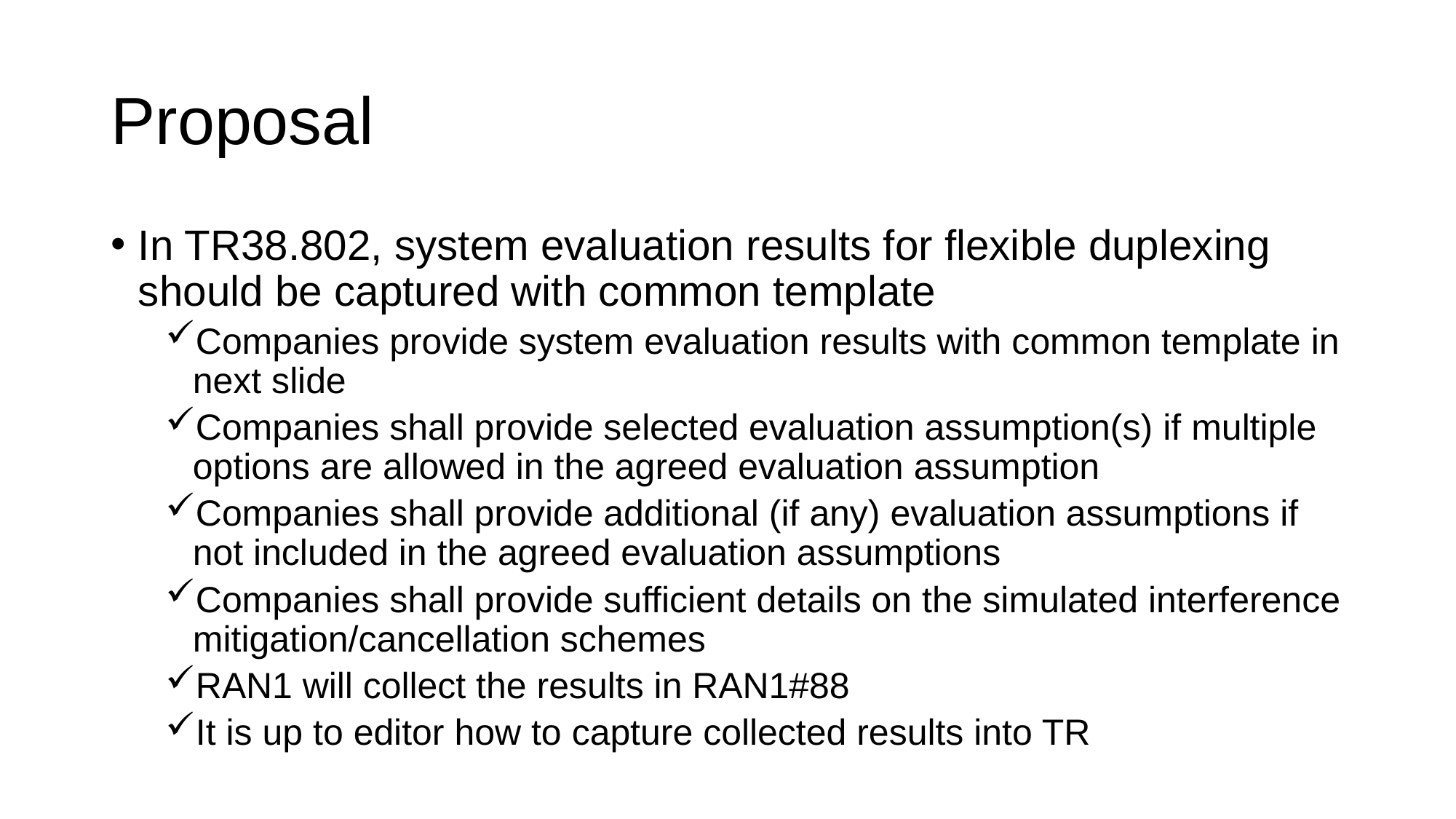

# Proposal
In TR38.802, system evaluation results for flexible duplexing should be captured with common template
Companies provide system evaluation results with common template in next slide
Companies shall provide selected evaluation assumption(s) if multiple options are allowed in the agreed evaluation assumption
Companies shall provide additional (if any) evaluation assumptions if not included in the agreed evaluation assumptions
Companies shall provide sufficient details on the simulated interference mitigation/cancellation schemes
RAN1 will collect the results in RAN1#88
It is up to editor how to capture collected results into TR